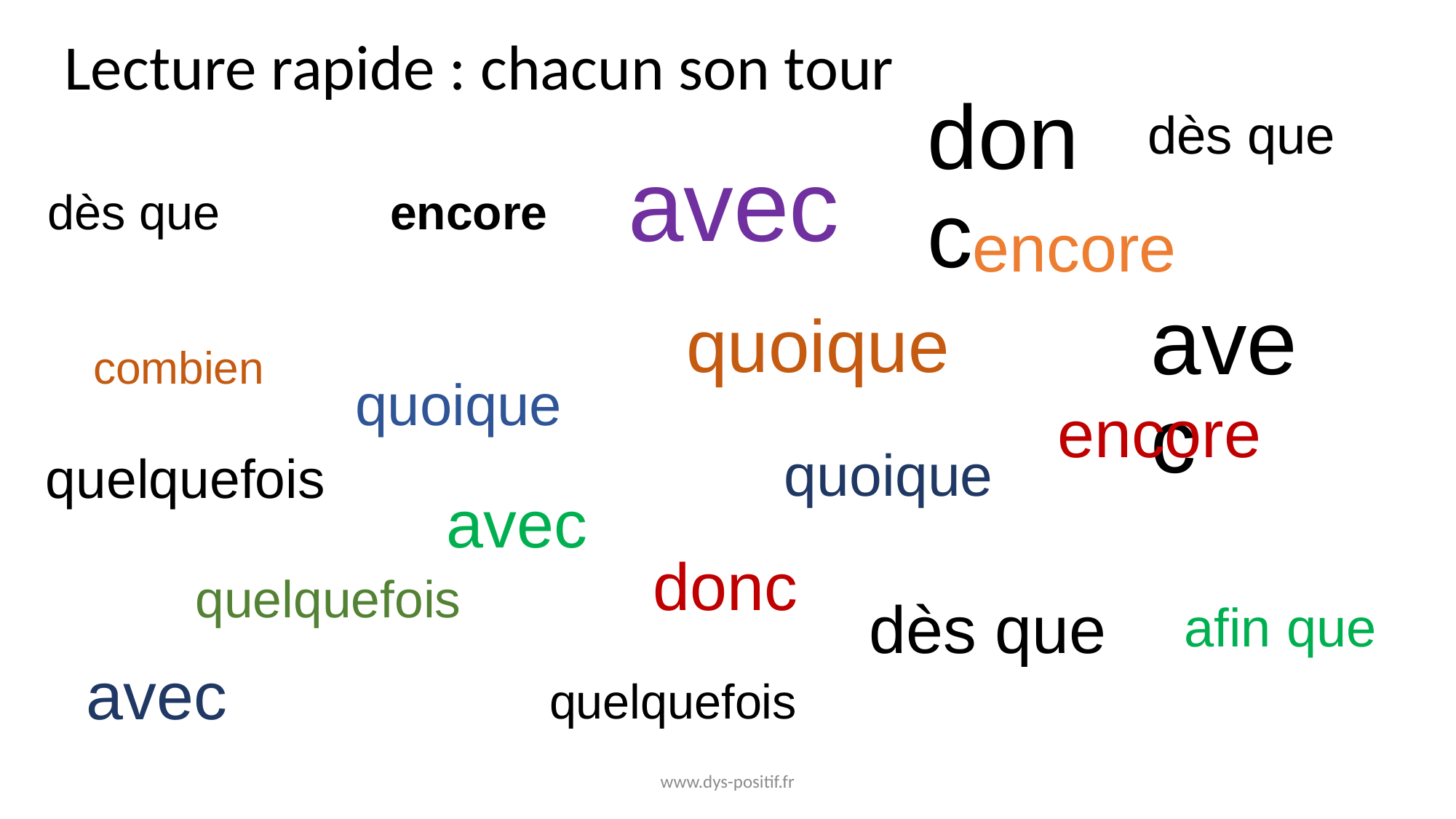

# Lecture rapide : chacun son tour
donc
dès que
avec
dès que
encore
encore
avec
quoique
combien
quoique
encore
quoique
quelquefois
avec
donc
quelquefois
dès que
afin que
avec
quelquefois
www.dys-positif.fr